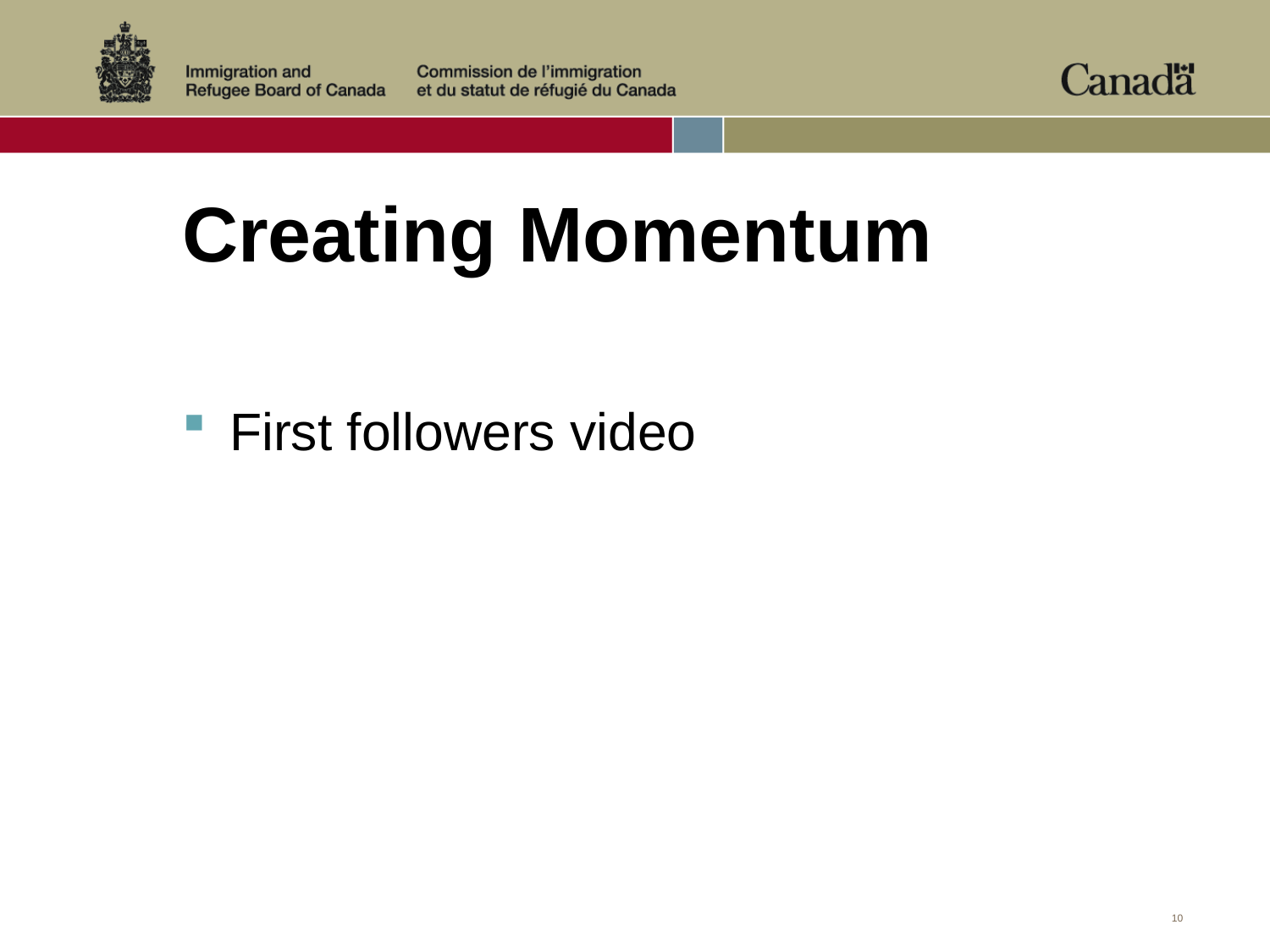

# Creating Momentum
First followers video
10